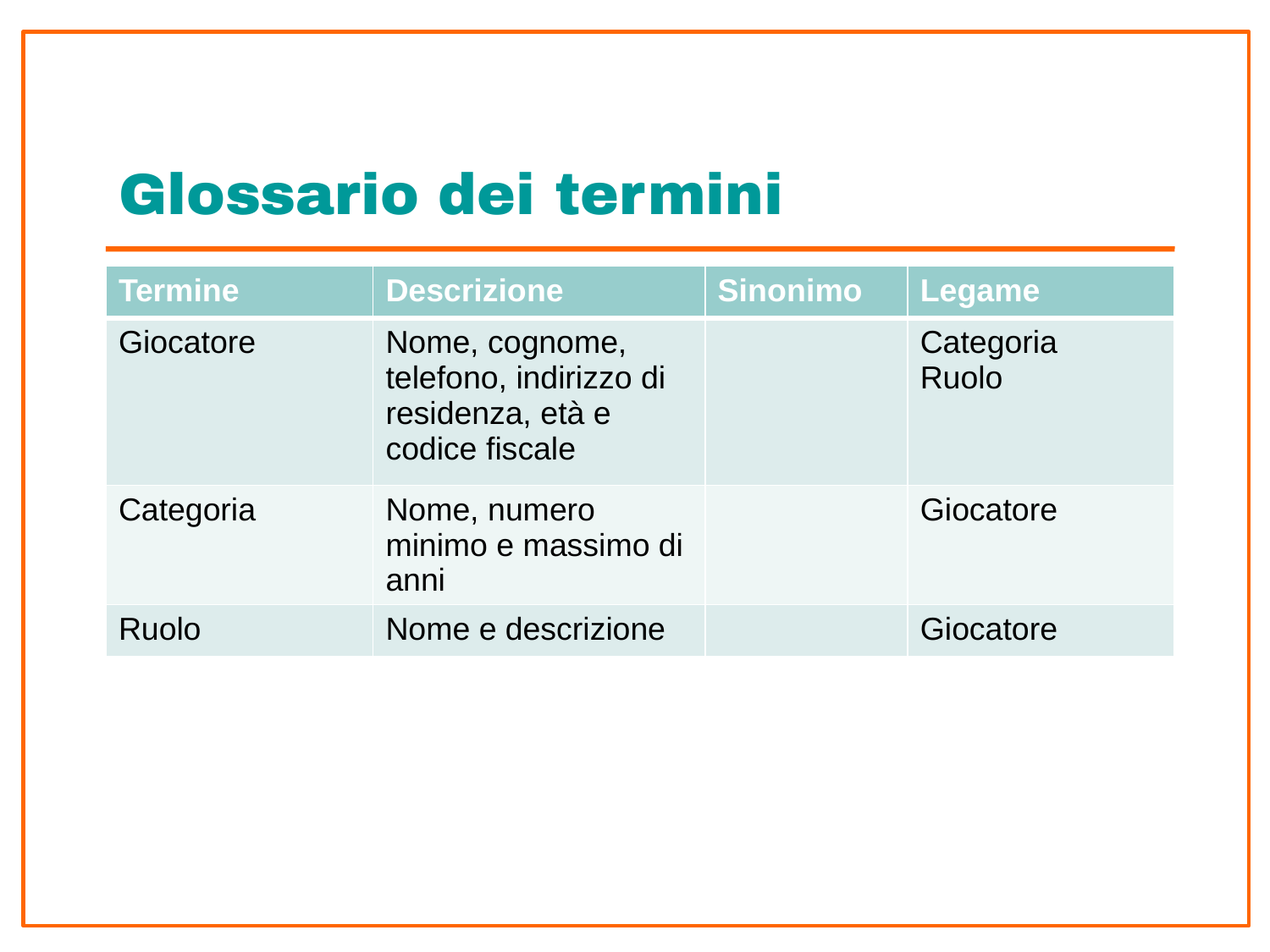

# Glossario dei termini
| Termine | Descrizione | Sinonimo | Legame |
| --- | --- | --- | --- |
| Giocatore | Nome, cognome, telefono, indirizzo di residenza, età e codice fiscale |  | Categoria Ruolo |
| Categoria | Nome, numero minimo e massimo di anni |  | Giocatore |
| Ruolo | Nome e descrizione |  | Giocatore |